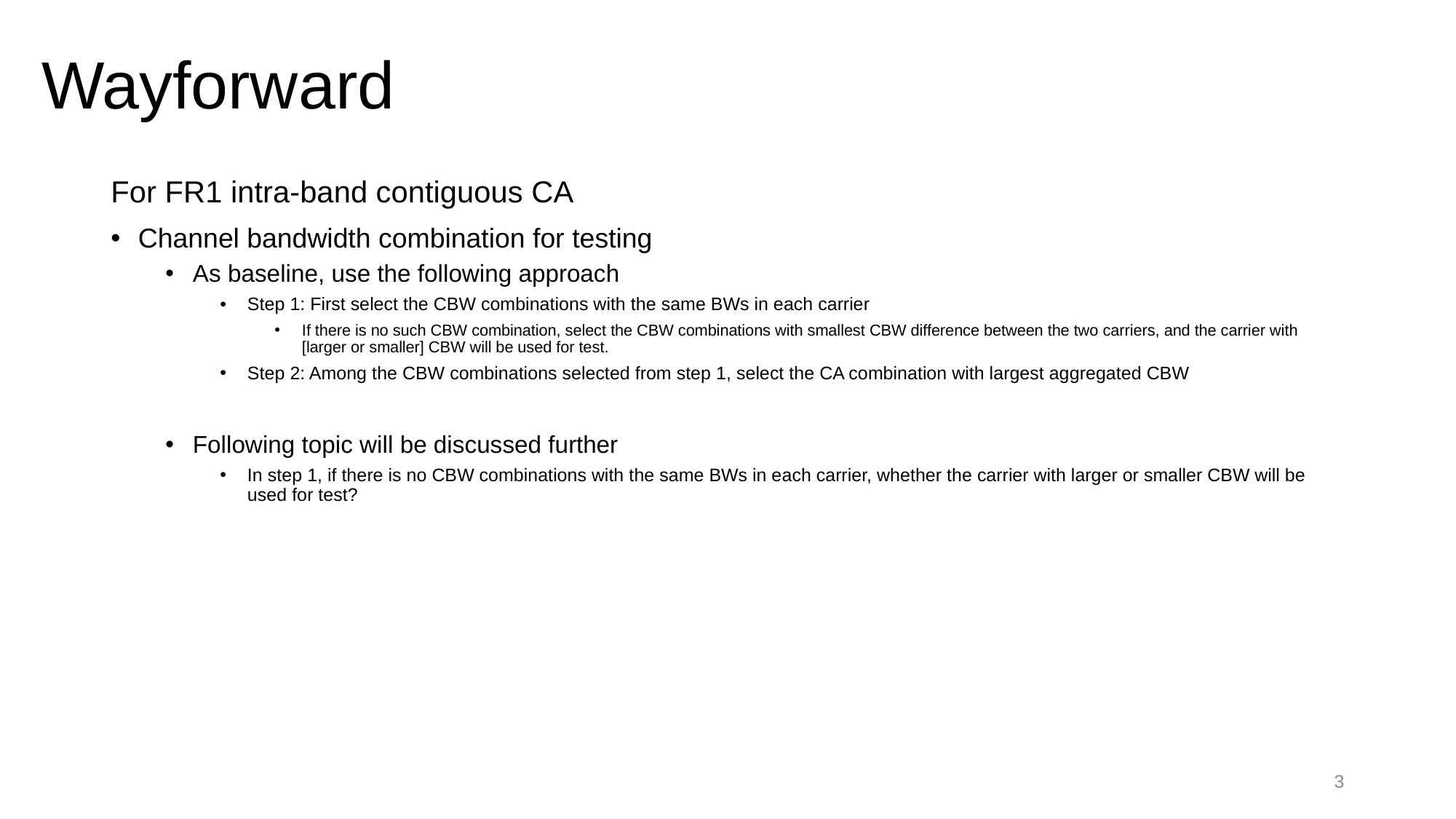

# Wayforward
For FR1 intra-band contiguous CA
Channel bandwidth combination for testing
As baseline, use the following approach
Step 1: First select the CBW combinations with the same BWs in each carrier
If there is no such CBW combination, select the CBW combinations with smallest CBW difference between the two carriers, and the carrier with [larger or smaller] CBW will be used for test.
Step 2: Among the CBW combinations selected from step 1, select the CA combination with largest aggregated CBW

Following topic will be discussed further
In step 1, if there is no CBW combinations with the same BWs in each carrier, whether the carrier with larger or smaller CBW will be used for test?

3